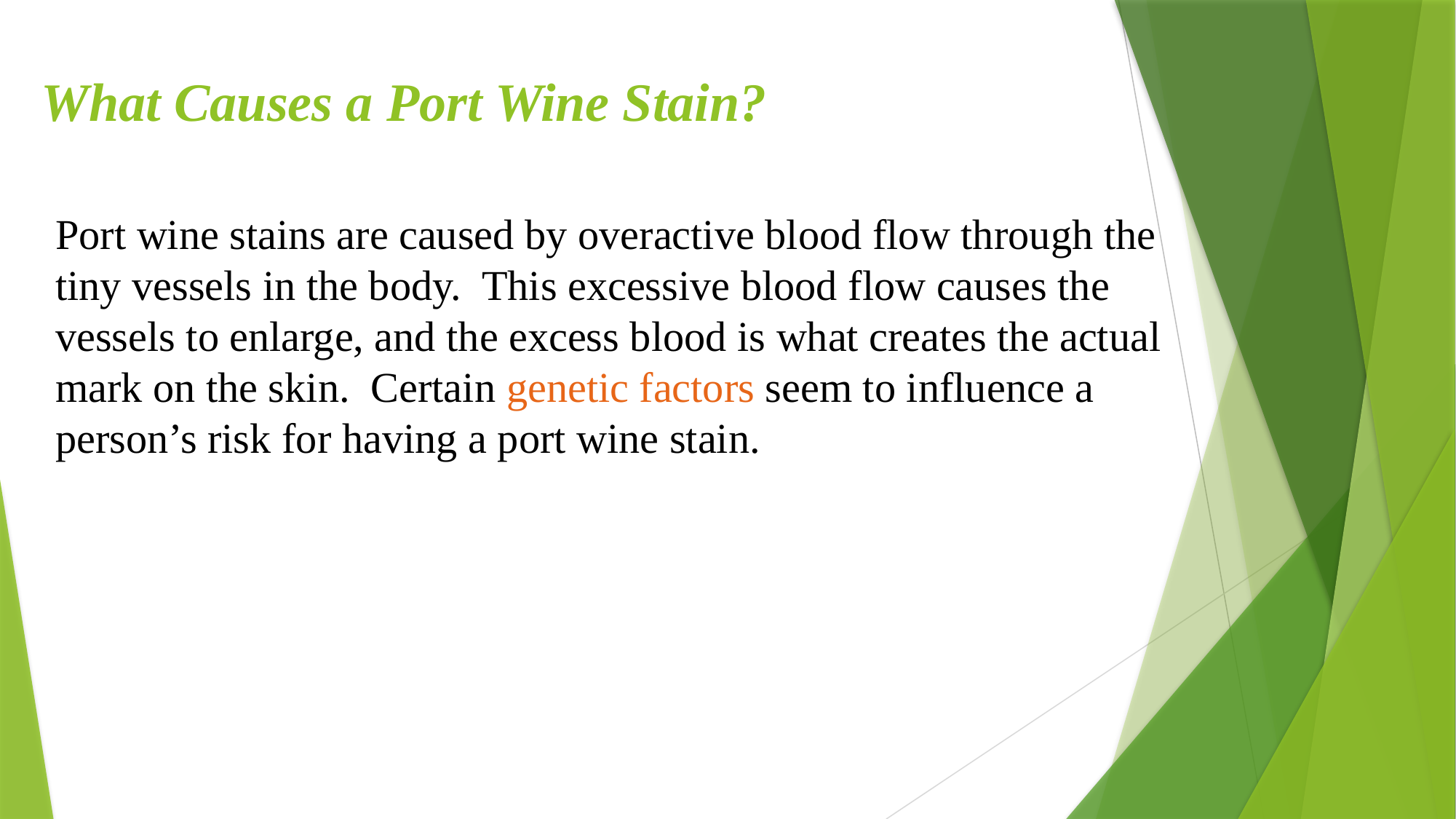

# What Causes a Port Wine Stain?
Port wine stains are caused by overactive blood flow through the tiny vessels in the body.  This excessive blood flow causes the vessels to enlarge, and the excess blood is what creates the actual mark on the skin.  Certain genetic factors seem to influence a person’s risk for having a port wine stain.